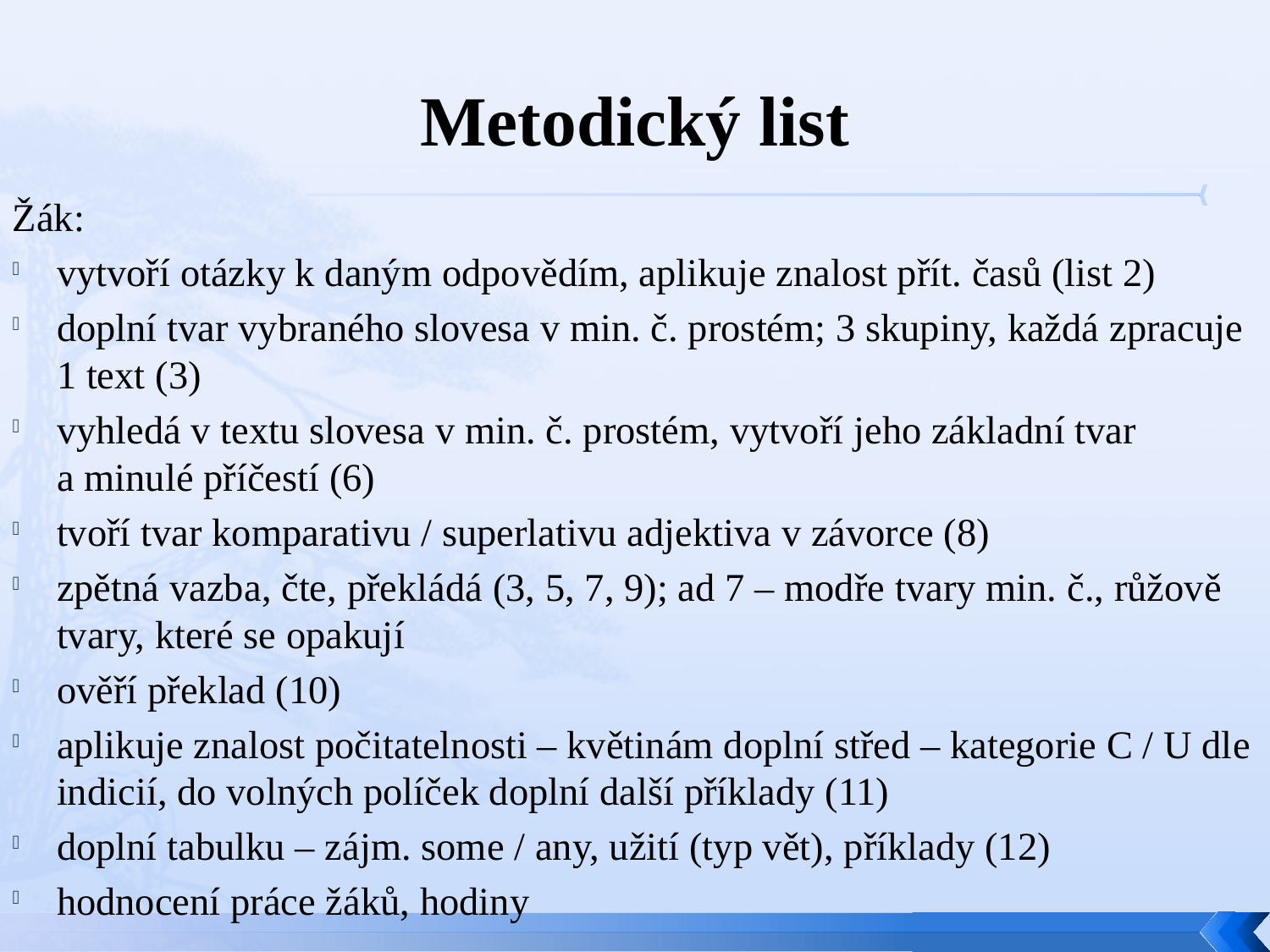

# Metodický list
Žák:
vytvoří otázky k daným odpovědím, aplikuje znalost přít. časů (list 2)
doplní tvar vybraného slovesa v min. č. prostém; 3 skupiny, každá zpracuje 1 text (3)
vyhledá v textu slovesa v min. č. prostém, vytvoří jeho základní tvar
a minulé příčestí (6)
tvoří tvar komparativu / superlativu adjektiva v závorce (8)
zpětná vazba, čte, překládá (3, 5, 7, 9); ad 7 – modře tvary min. č., růžově tvary, které se opakují
ověří překlad (10)
aplikuje znalost počitatelnosti – květinám doplní střed – kategorie C / U dle indicií, do volných políček doplní další příklady (11)
doplní tabulku – zájm. some / any, užití (typ vět), příklady (12)
hodnocení práce žáků, hodiny